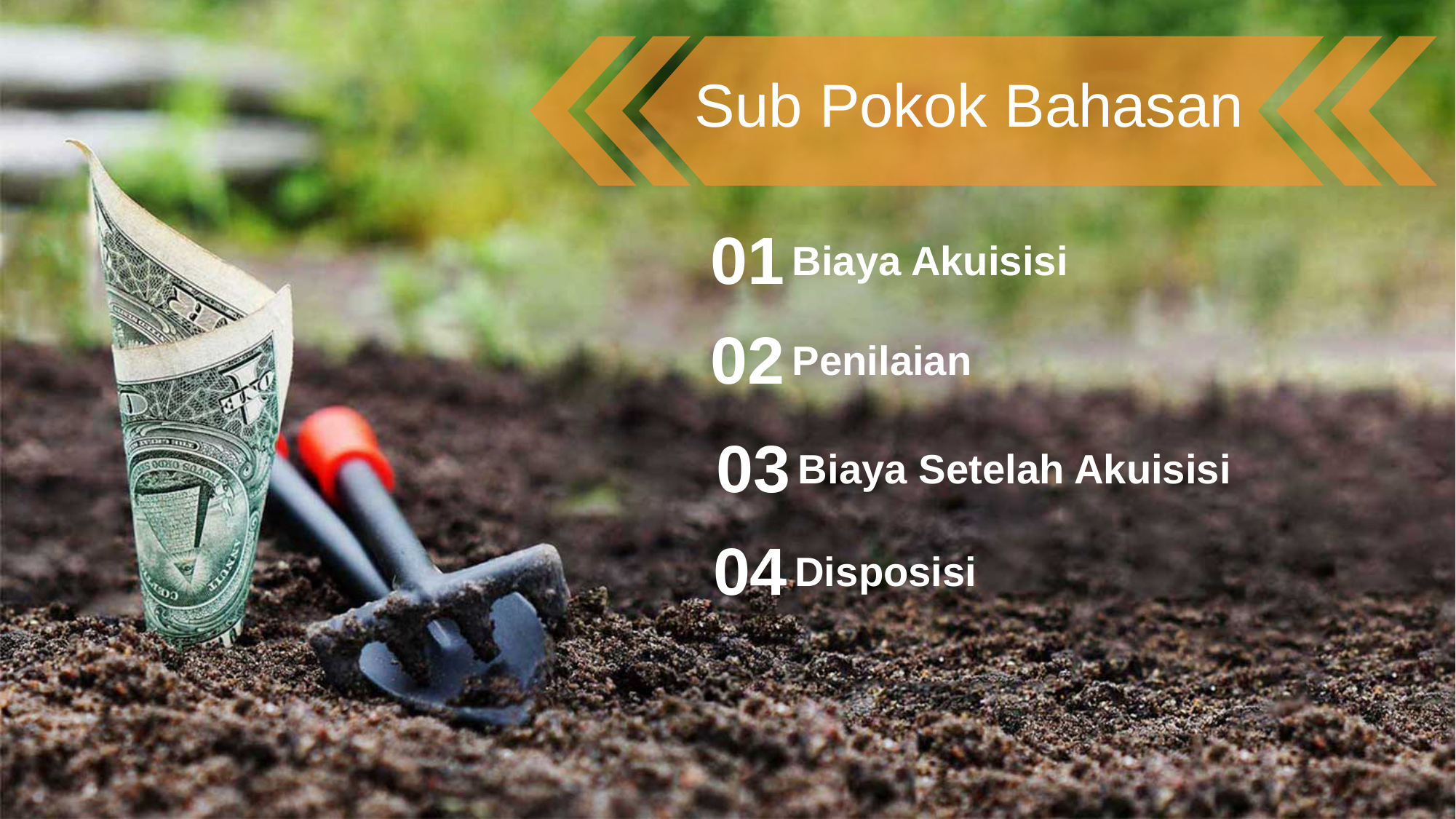

Sub Pokok Bahasan
01
Biaya Akuisisi
02
Penilaian
03
Biaya Setelah Akuisisi
04
Disposisi